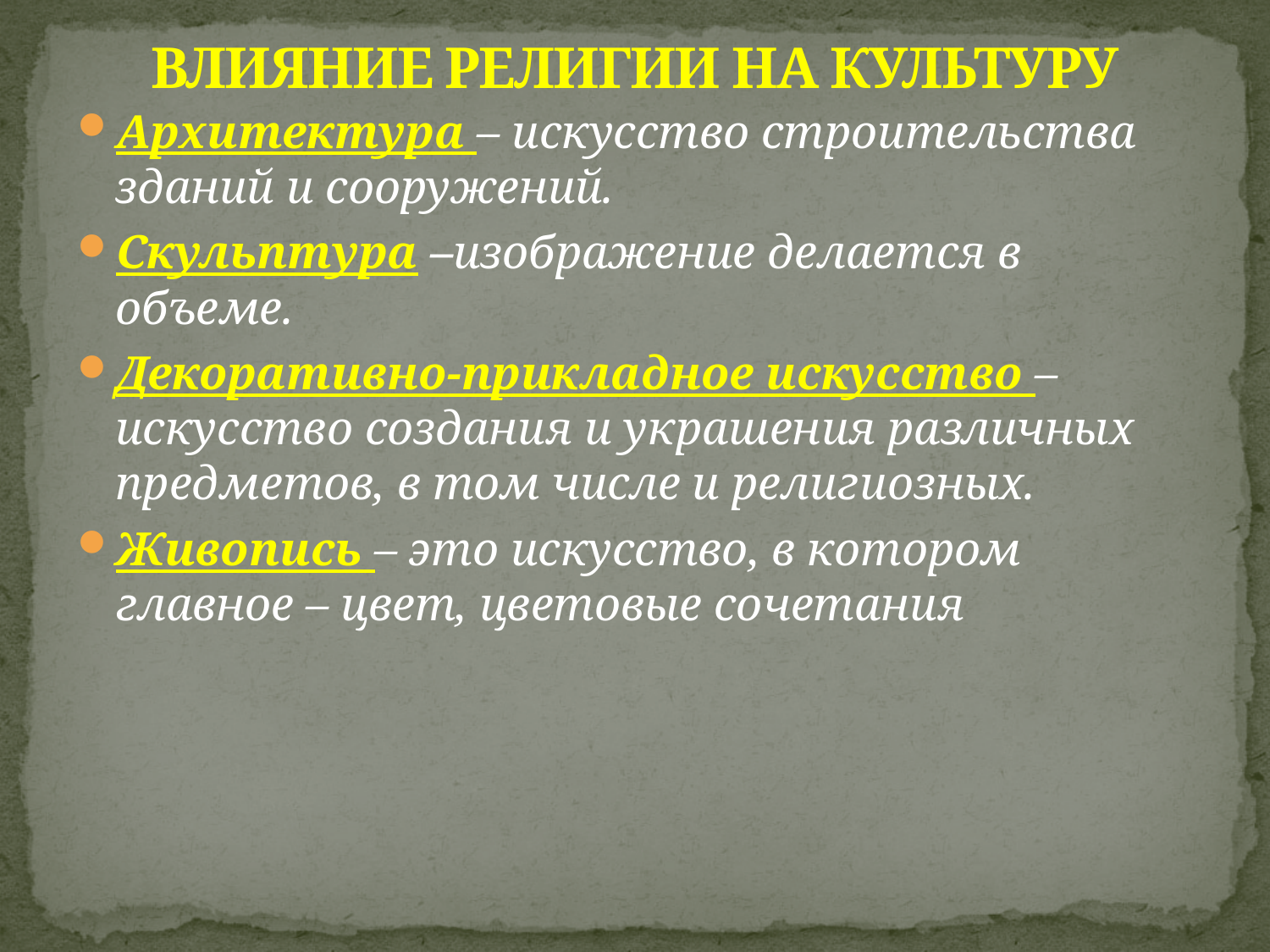

# ВЛИЯНИЕ РЕЛИГИИ НА КУЛЬТУРУ
Архитектура – искусство строительства зданий и сооружений.
Скульптура –изображение делается в объеме.
Декоративно-прикладное искусство – искусство создания и украшения различных предметов, в том числе и религиозных.
Живопись – это искусство, в котором главное – цвет, цветовые сочетания